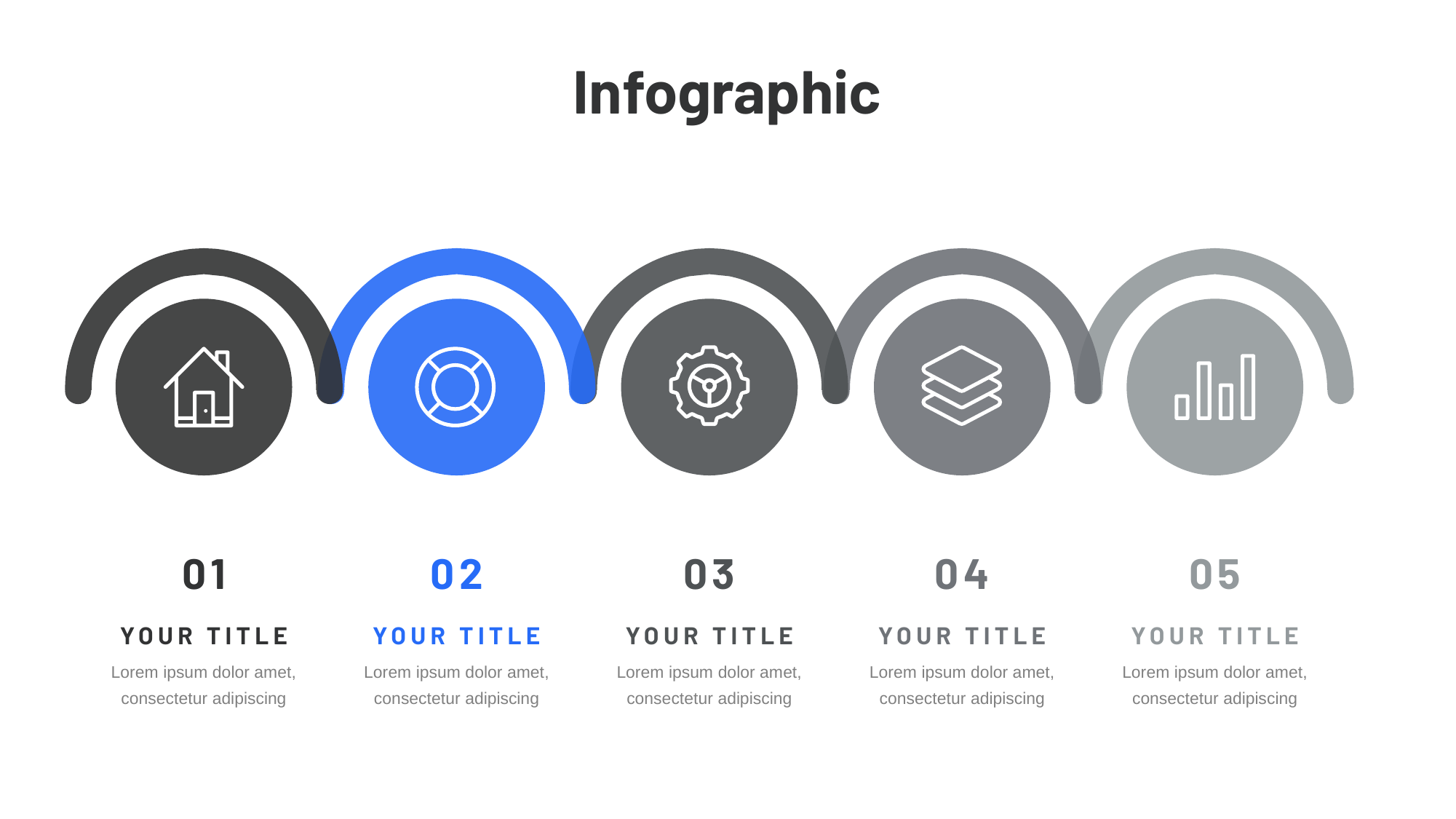

Infographic

01
02
03
04
05
YOUR TITLE
YOUR TITLE
YOUR TITLE
YOUR TITLE
YOUR TITLE
Lorem ipsum dolor amet, consectetur adipiscing
Lorem ipsum dolor amet, consectetur adipiscing
Lorem ipsum dolor amet, consectetur adipiscing
Lorem ipsum dolor amet, consectetur adipiscing
Lorem ipsum dolor amet, consectetur adipiscing